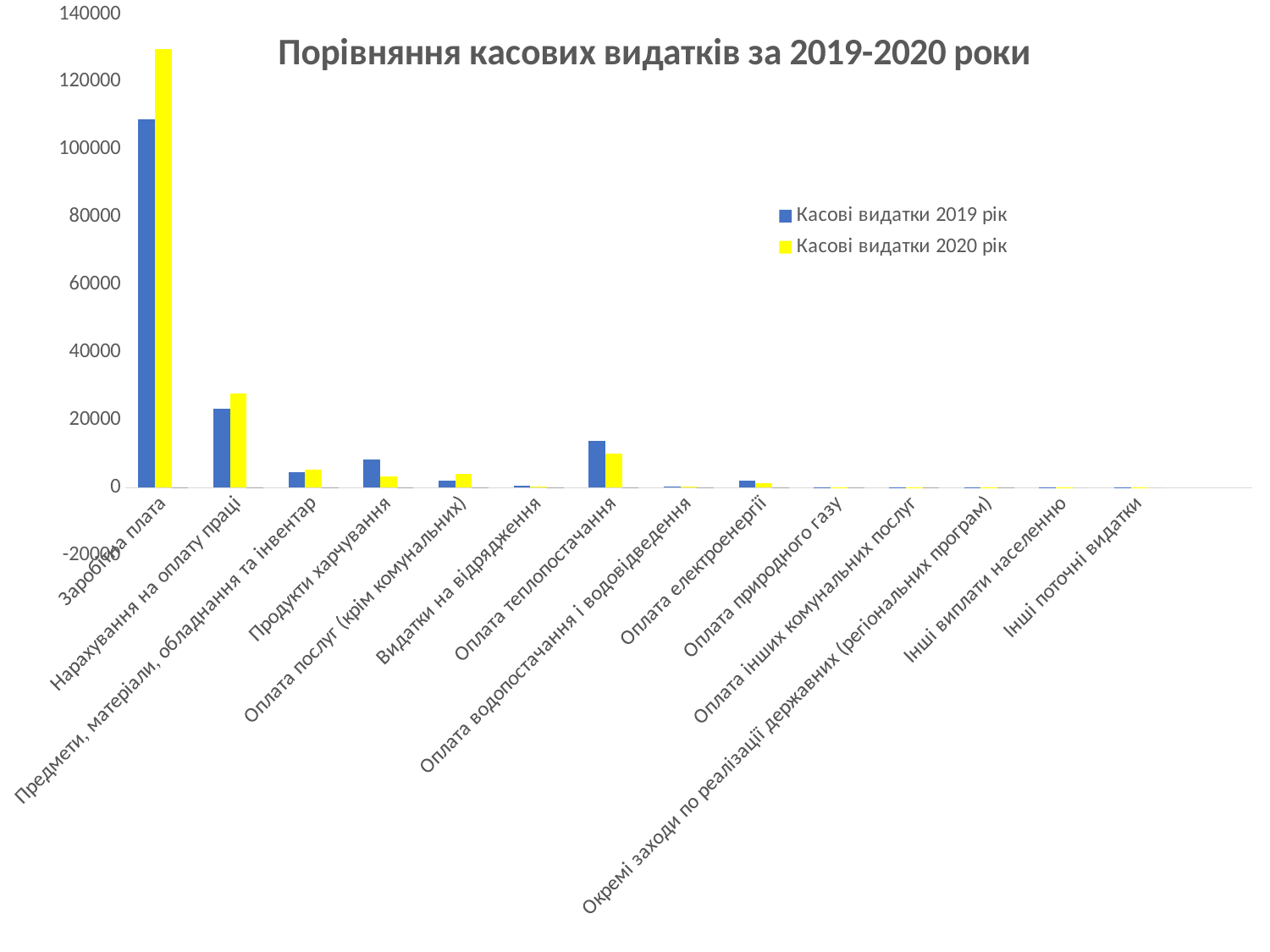

### Chart: Порівняння касових видатків за 2019-2020 роки

| Category | Касові видатки 2019 рік | Касові видатки 2020 рік | Різниця (%) |
|---|---|---|---|
| Заробітна плата | 108824.68503000001 | 129576.17526999999 | 19.0 |
| Нарахування на оплату праці | 23396.865719999998 | 27944.63586 | 19.0 |
| Предмети, матеріали, обладнання та інвентар | 4489.40776 | 5304.74538 | 18.0 |
| Продукти харчування | 8462.67335 | 3460.45112 | -59.0 |
| Оплата послуг (крім комунальних) | 2164.14138 | 4039.73373 | 87.0 |
| Видатки на відрядження | 523.09443 | 229.40328 | -56.0 |
| Оплата теплопостачання | 13962.93816 | 10191.02228 | -27.0 |
| Оплата водопостачання і водовідведення | 377.95403999999996 | 437.65863 | 16.0 |
| Оплата електроенергії | 1975.18528 | 1275.12471 | -35.0 |
| Оплата природного газу | 20.52268 | 11.4108 | -44.0 |
| Оплата інших комунальних послуг | 104.84825 | 88.74519000000001 | -15.0 |
| Окремі заходи по реалізації державних (регіональних програм) | 69.73107 | 185.11637 | 165.0 |
| Інші виплати населенню | 129.6658 | 115.08019999999999 | -11.0 |
| Інші поточні видатки | 6.47483 | 6.203600000000001 | -4.0 |